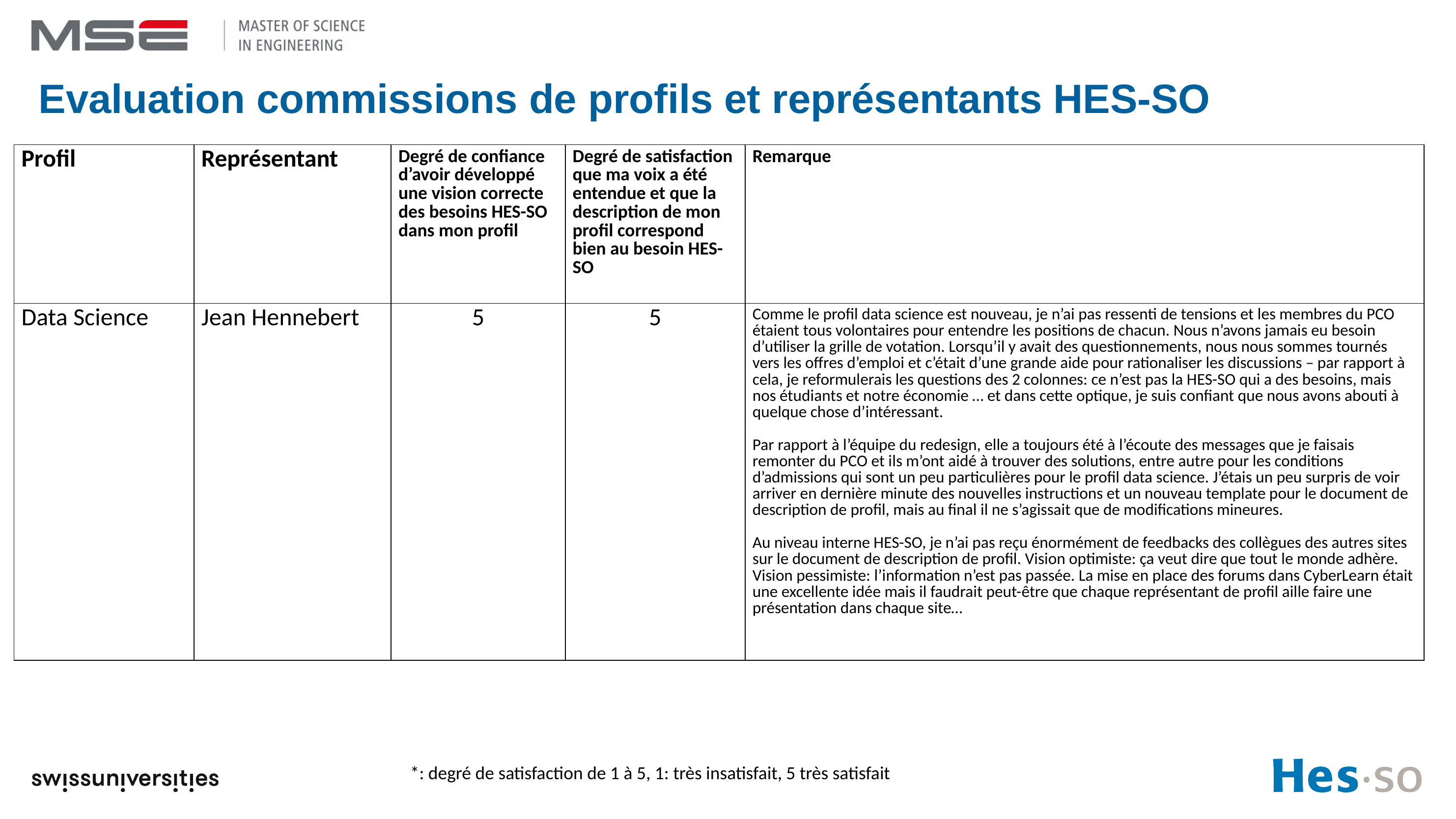

# Evaluation commissions de profils et représentants HES-SO
| Profil | Représentant | Degré de confiance d’avoir développé une vision correcte des besoins HES-SO dans mon profil | Degré de satisfaction que ma voix a été entendue et que la description de mon profil correspond bien au besoin HES-SO | Remarque |
| --- | --- | --- | --- | --- |
| Data Science | Jean Hennebert | 5 | 5 | Comme le profil data science est nouveau, je n’ai pas ressenti de tensions et les membres du PCO étaient tous volontaires pour entendre les positions de chacun. Nous n’avons jamais eu besoin d’utiliser la grille de votation. Lorsqu’il y avait des questionnements, nous nous sommes tournés vers les offres d’emploi et c’était d’une grande aide pour rationaliser les discussions – par rapport à cela, je reformulerais les questions des 2 colonnes: ce n’est pas la HES-SO qui a des besoins, mais nos étudiants et notre économie … et dans cette optique, je suis confiant que nous avons abouti à quelque chose d’intéressant. Par rapport à l’équipe du redesign, elle a toujours été à l’écoute des messages que je faisais remonter du PCO et ils m’ont aidé à trouver des solutions, entre autre pour les conditions d’admissions qui sont un peu particulières pour le profil data science. J’étais un peu surpris de voir arriver en dernière minute des nouvelles instructions et un nouveau template pour le document de description de profil, mais au final il ne s’agissait que de modifications mineures. Au niveau interne HES-SO, je n’ai pas reçu énormément de feedbacks des collègues des autres sites sur le document de description de profil. Vision optimiste: ça veut dire que tout le monde adhère. Vision pessimiste: l’information n’est pas passée. La mise en place des forums dans CyberLearn était une excellente idée mais il faudrait peut-être que chaque représentant de profil aille faire une présentation dans chaque site… |
*: degré de satisfaction de 1 à 5, 1: très insatisfait, 5 très satisfait